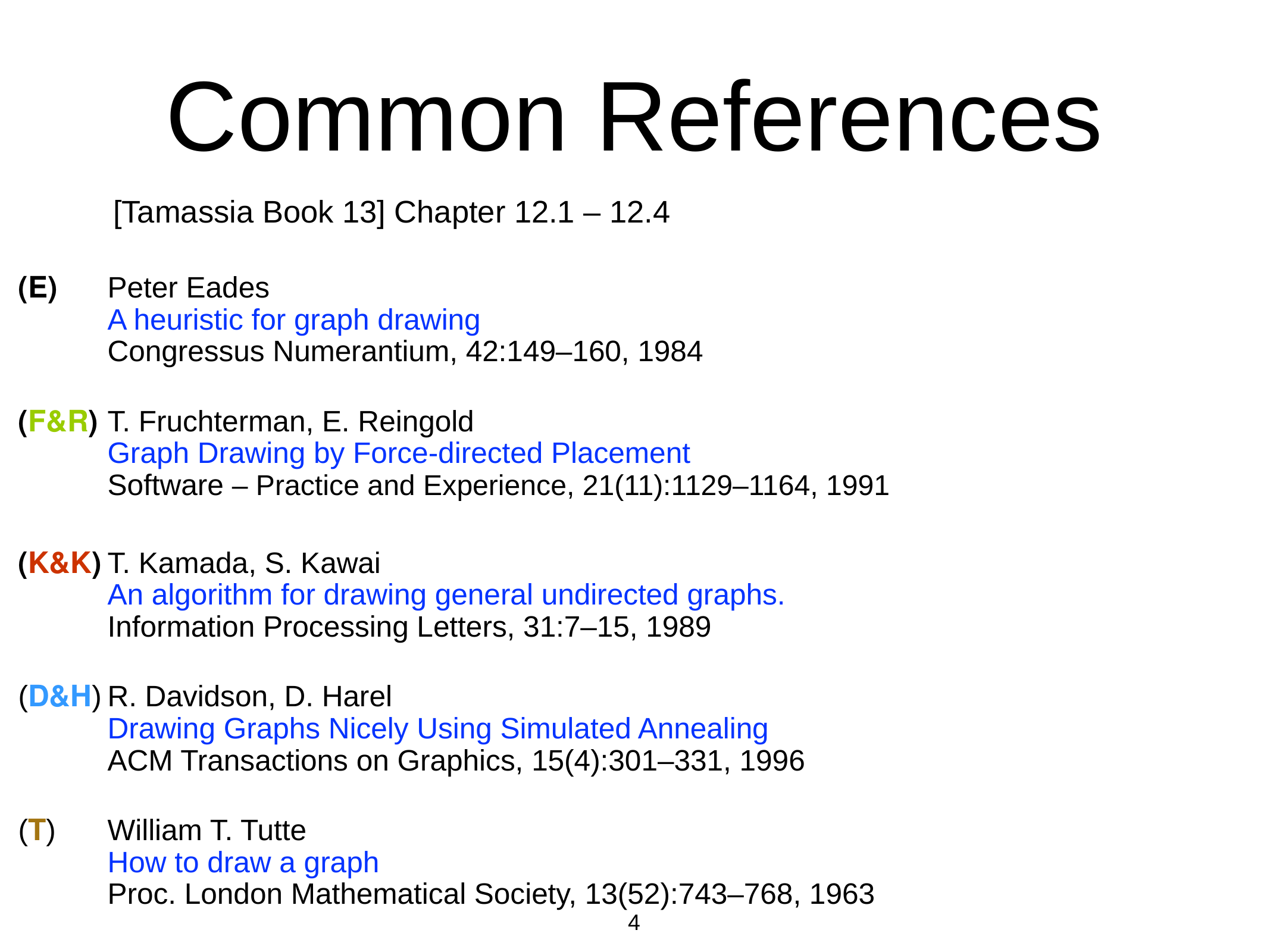

# Common References
           [Tamassia Book 13] Chapter 12.1 – 12.4
(E)	Peter Eades
	A heuristic for graph drawing
	Congressus Numerantium, 42:149–160, 1984
(F&R)	T. Fruchterman, E. Reingold
	Graph Drawing by Force-directed Placement
	Software – Practice and Experience, 21(11):1129–1164, 1991

(K&K)	T. Kamada, S. Kawai
	An algorithm for drawing general undirected graphs.
	Information Processing Letters, 31:7–15, 1989
(D&H)	R. Davidson, D. Harel
	Drawing Graphs Nicely Using Simulated Annealing
	ACM Transactions on Graphics, 15(4):301–331, 1996
(T) 	William T. Tutte
	How to draw a graph
	Proc. London Mathematical Society, 13(52):743–768, 1963
4